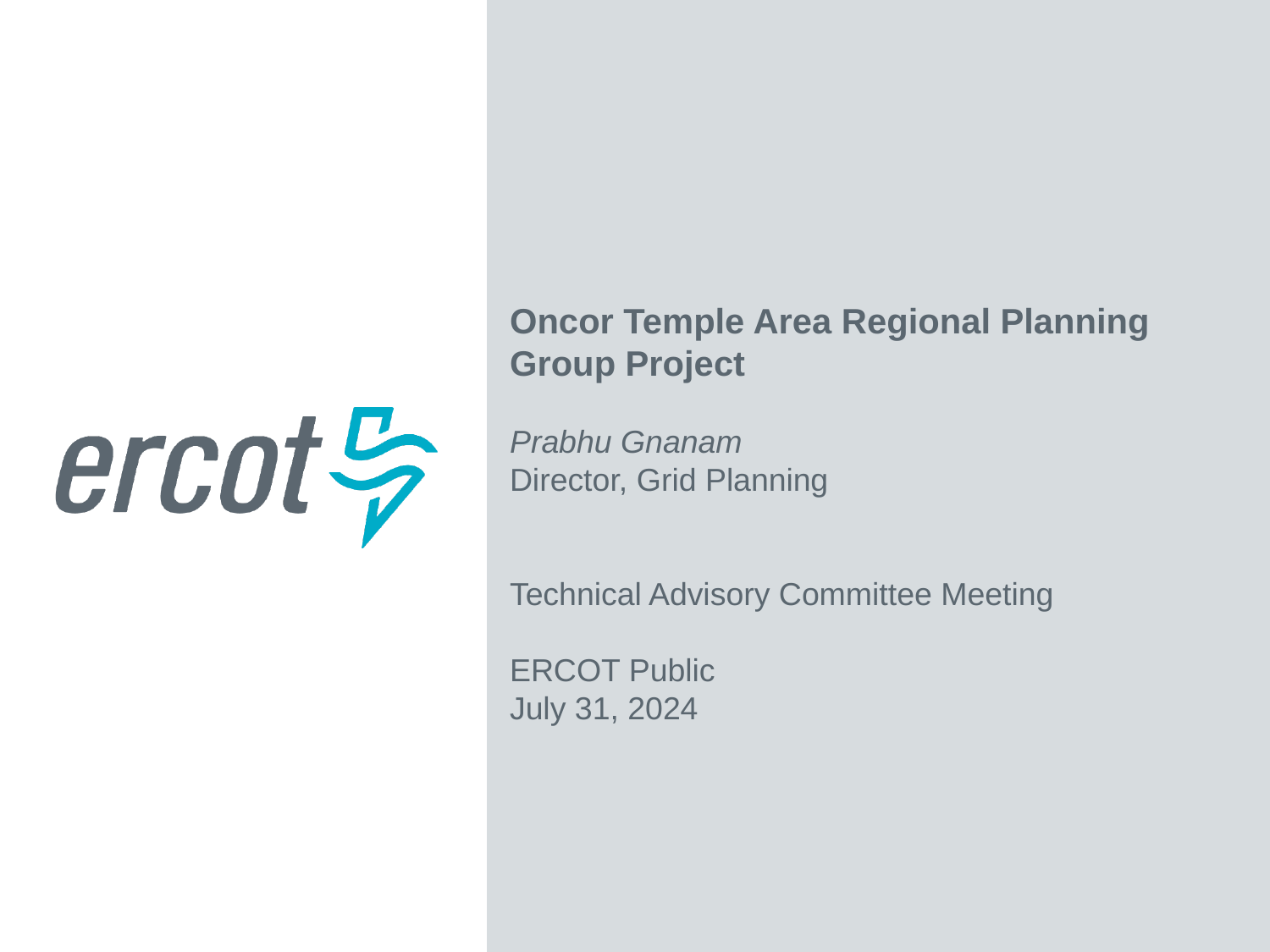

Oncor Temple Area Regional Planning Group Project

Prabhu Gnanam
Director, Grid Planning

Technical Advisory Committee Meeting

ERCOT Public
July 31, 2024